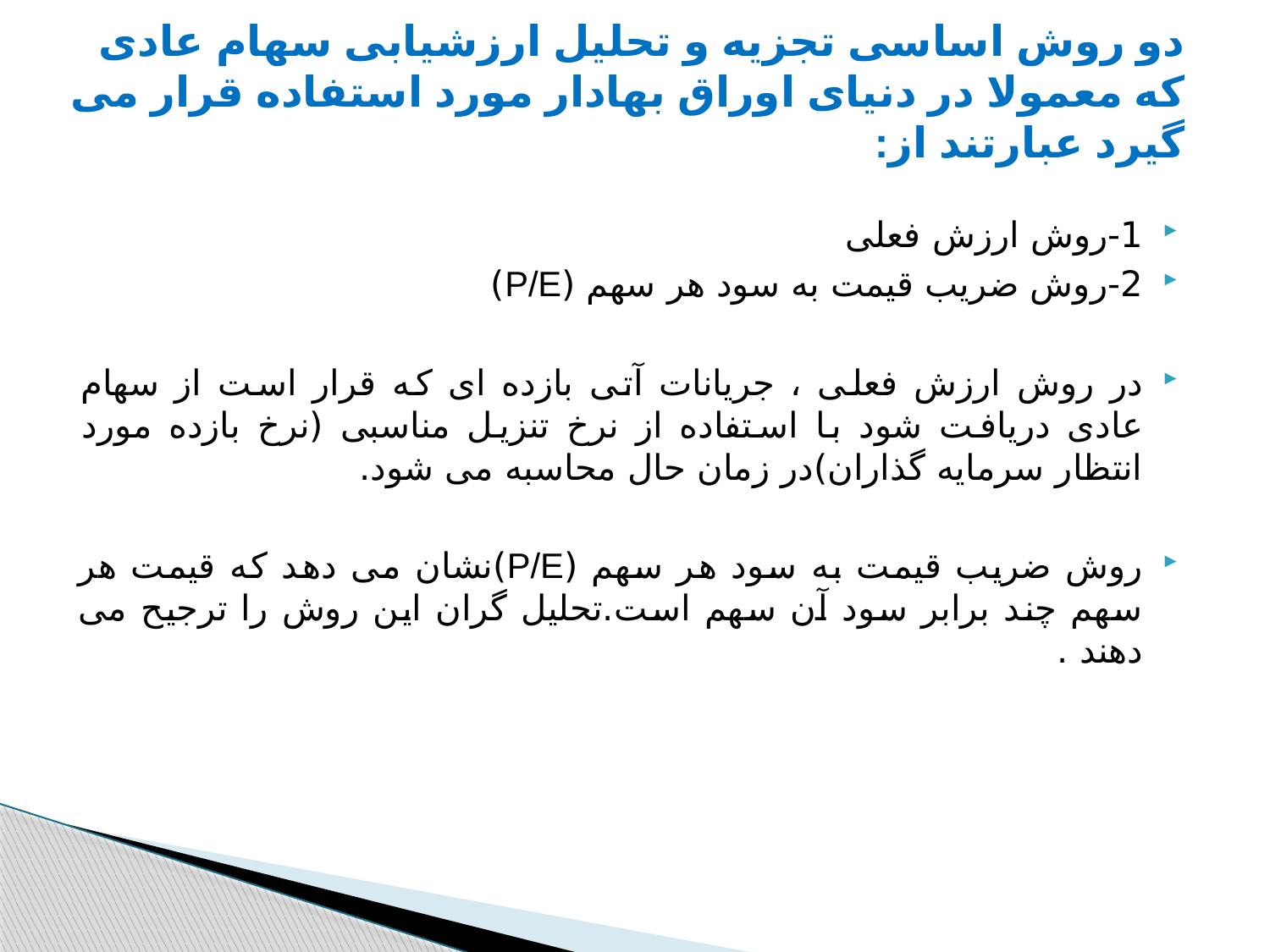

# دو روش اساسی تجزیه و تحلیل ارزشیابی سهام عادی که معمولا در دنیای اوراق بهادار مورد استفاده قرار می گیرد عبارتند از:
1-روش ارزش فعلی
2-روش ضریب قیمت به سود هر سهم (P/E)

در روش ارزش فعلی ، جریانات آتی بازده ای که قرار است از سهام عادی دریافت شود با استفاده از نرخ تنزیل مناسبی (نرخ بازده مورد انتظار سرمایه گذاران)در زمان حال محاسبه می شود.

روش ضریب قیمت به سود هر سهم (P/E)نشان می دهد که قیمت هر سهم چند برابر سود آن سهم است.تحلیل گران این روش را ترجیح می دهند .